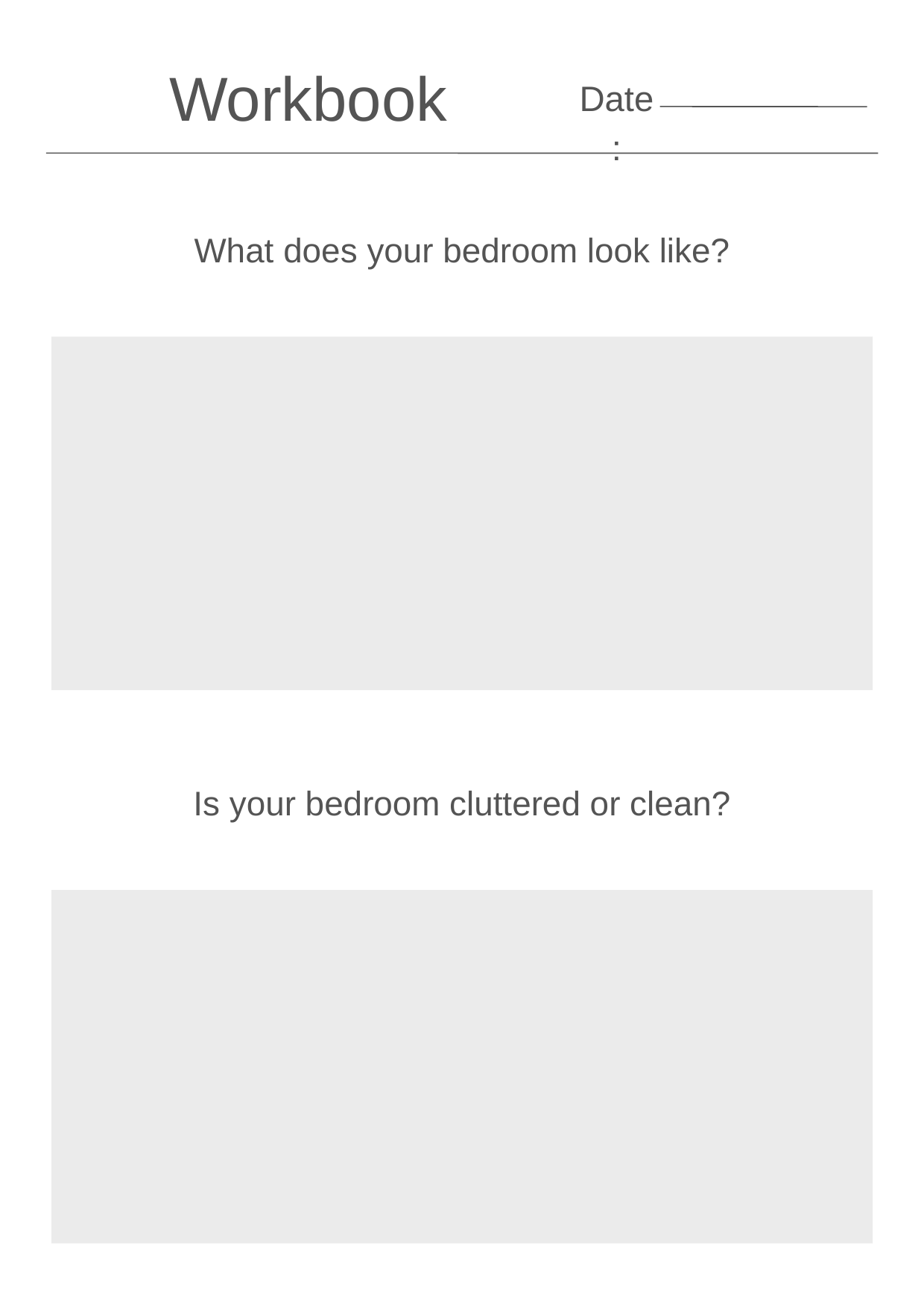

Workbook
Date:

What does your bedroom look like?

Is your bedroom cluttered or clean?